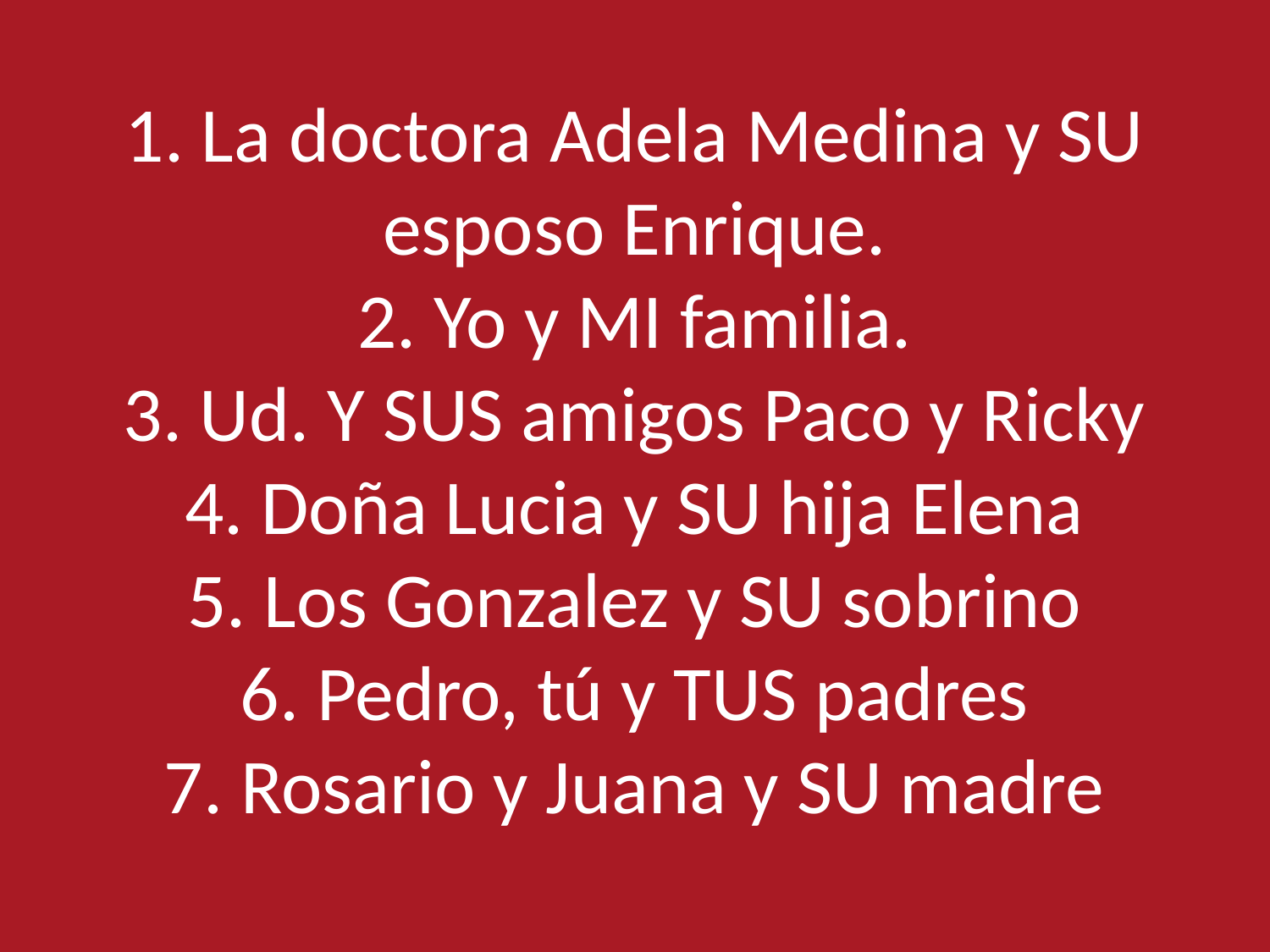

# 1. La doctora Adela Medina y SU esposo Enrique. 2. Yo y MI familia. 3. Ud. Y SUS amigos Paco y Ricky 4. Doña Lucia y SU hija Elena 5. Los Gonzalez y SU sobrino 6. Pedro, tú y TUS padres 7. Rosario y Juana y SU madre